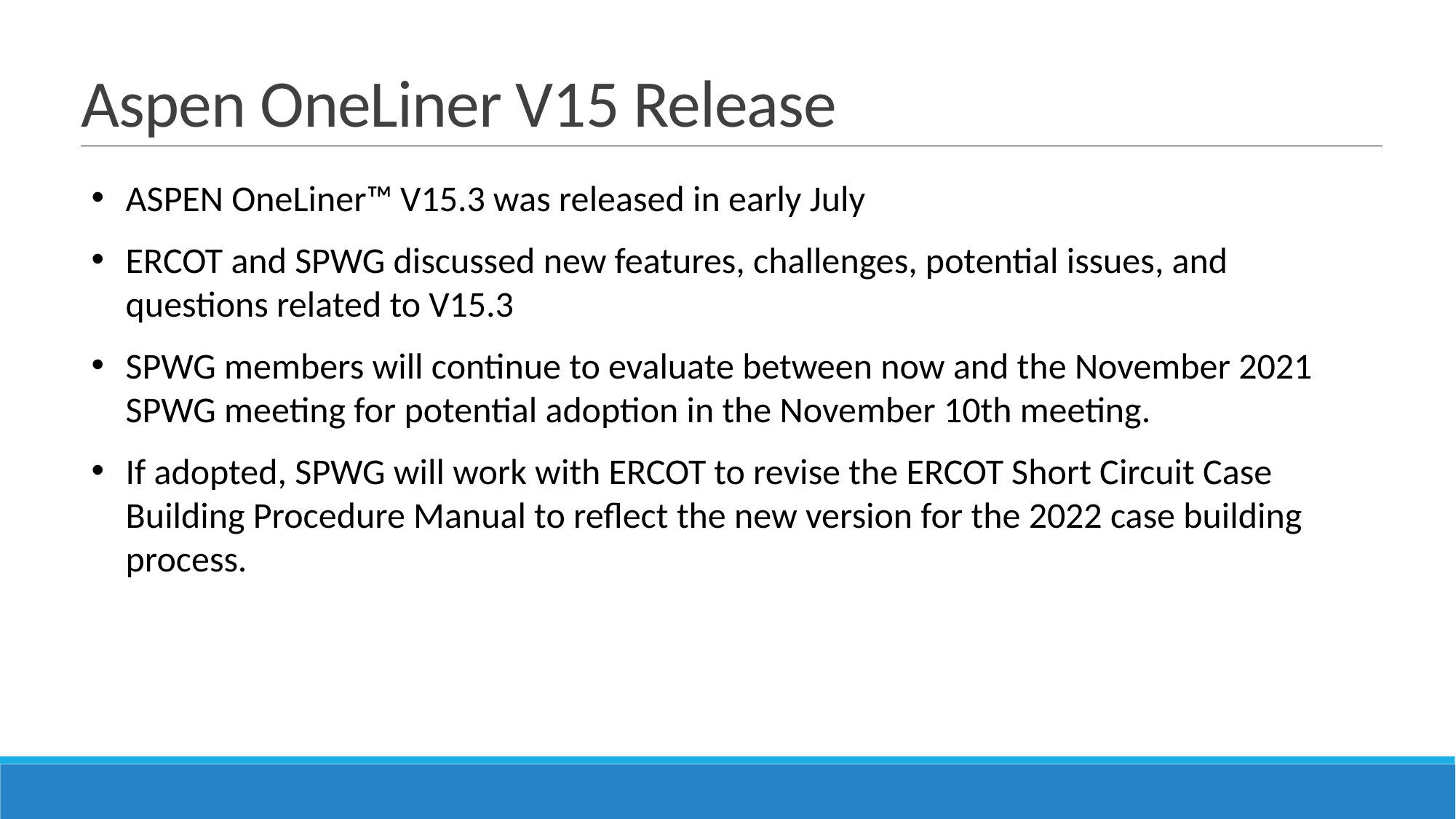

Aspen OneLiner V15 Release
ASPEN OneLiner™ V15.3 was released in early July
ERCOT and SPWG discussed new features, challenges, potential issues, and questions related to V15.3
SPWG members will continue to evaluate between now and the November 2021 SPWG meeting for potential adoption in the November 10th meeting.
If adopted, SPWG will work with ERCOT to revise the ERCOT Short Circuit Case Building Procedure Manual to reflect the new version for the 2022 case building process.